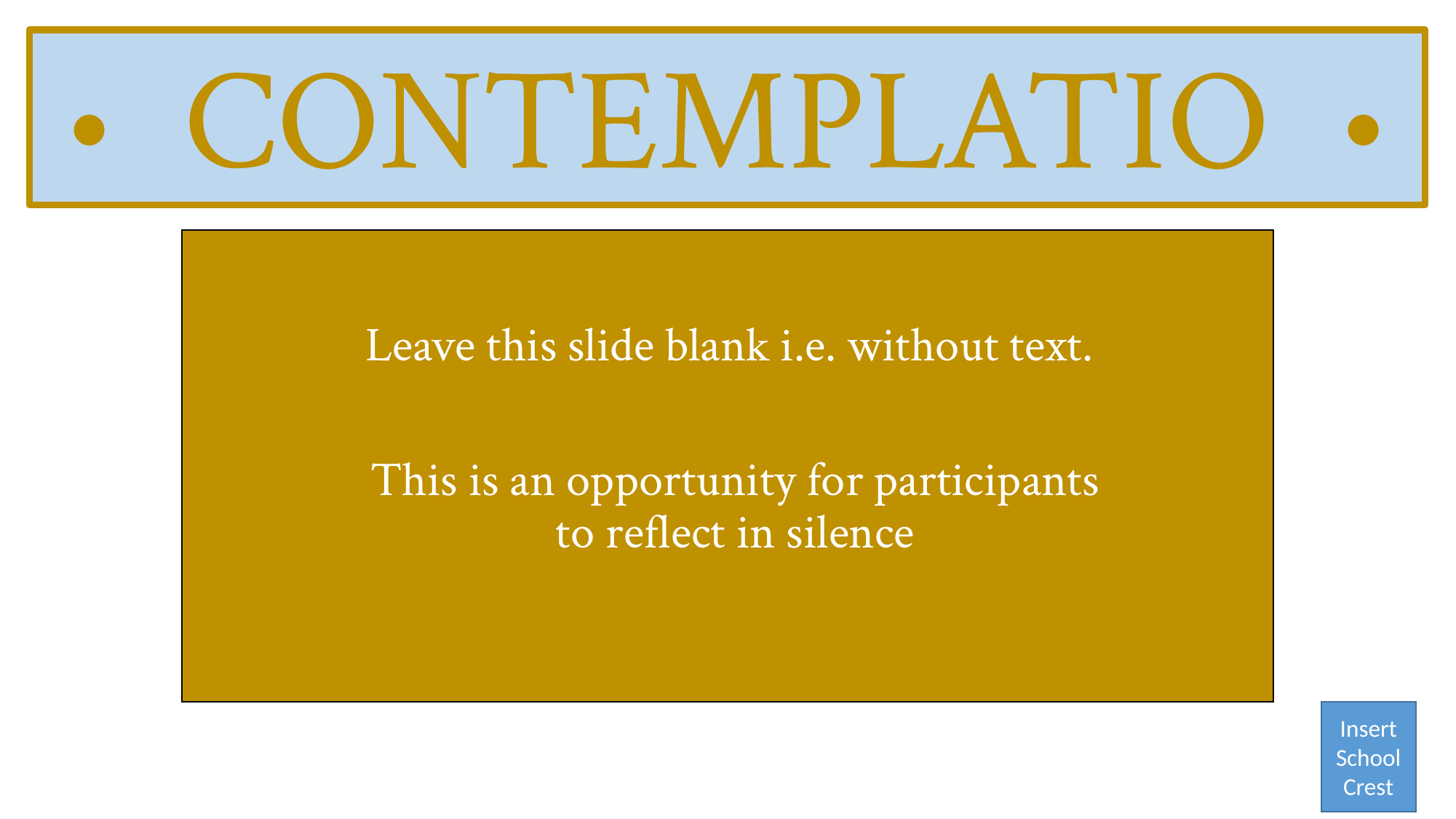

•  CONTEMPLATIO  •

Leave this slide blank i.e. without text.

This is an opportunity for participants to reflect in silence
Insert School Crest